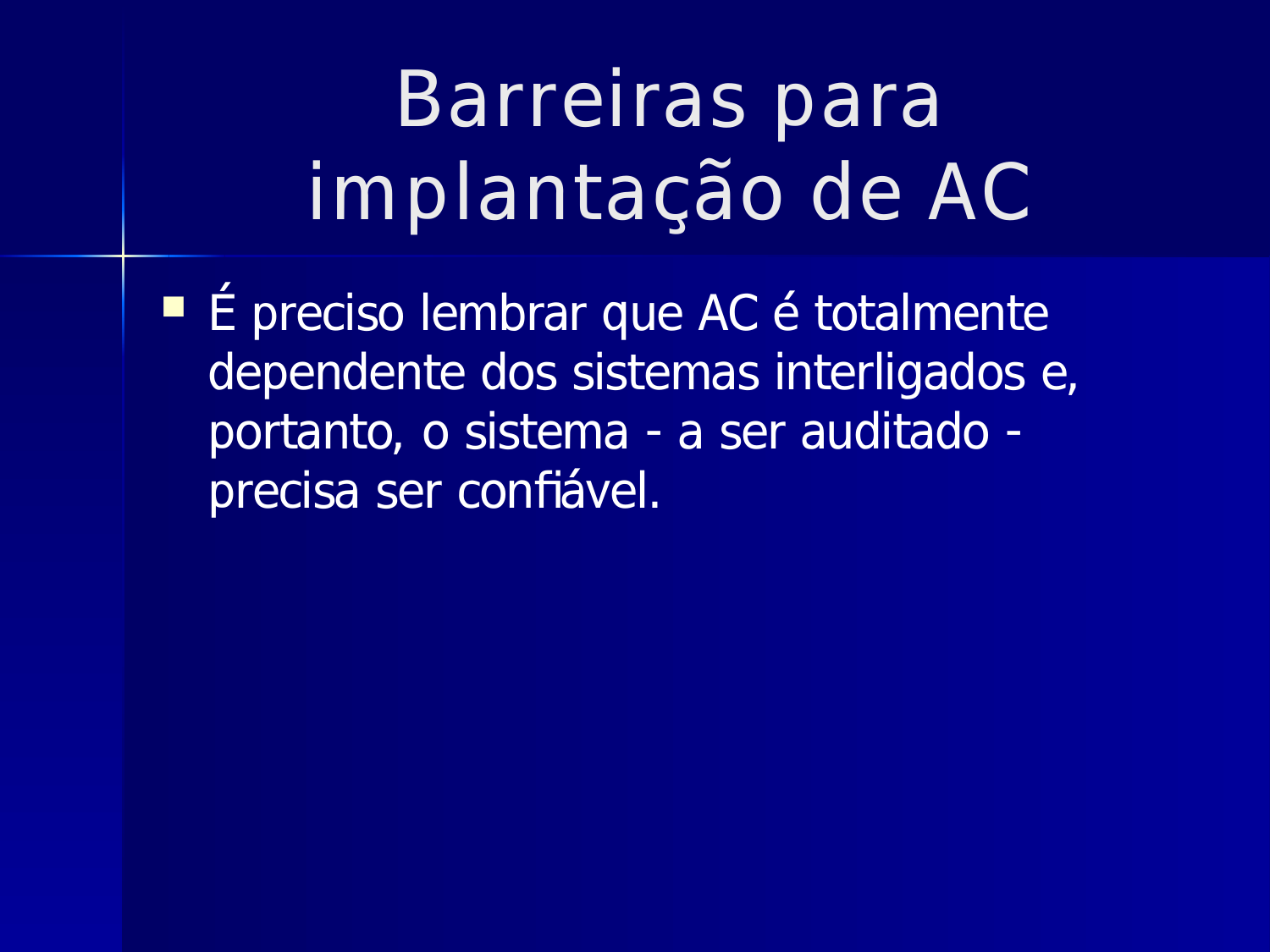

# Barreiras para implantação de AC
É preciso lembrar que AC é totalmente dependente dos sistemas interligados e, portanto, o sistema - a ser auditado - precisa ser confiável.